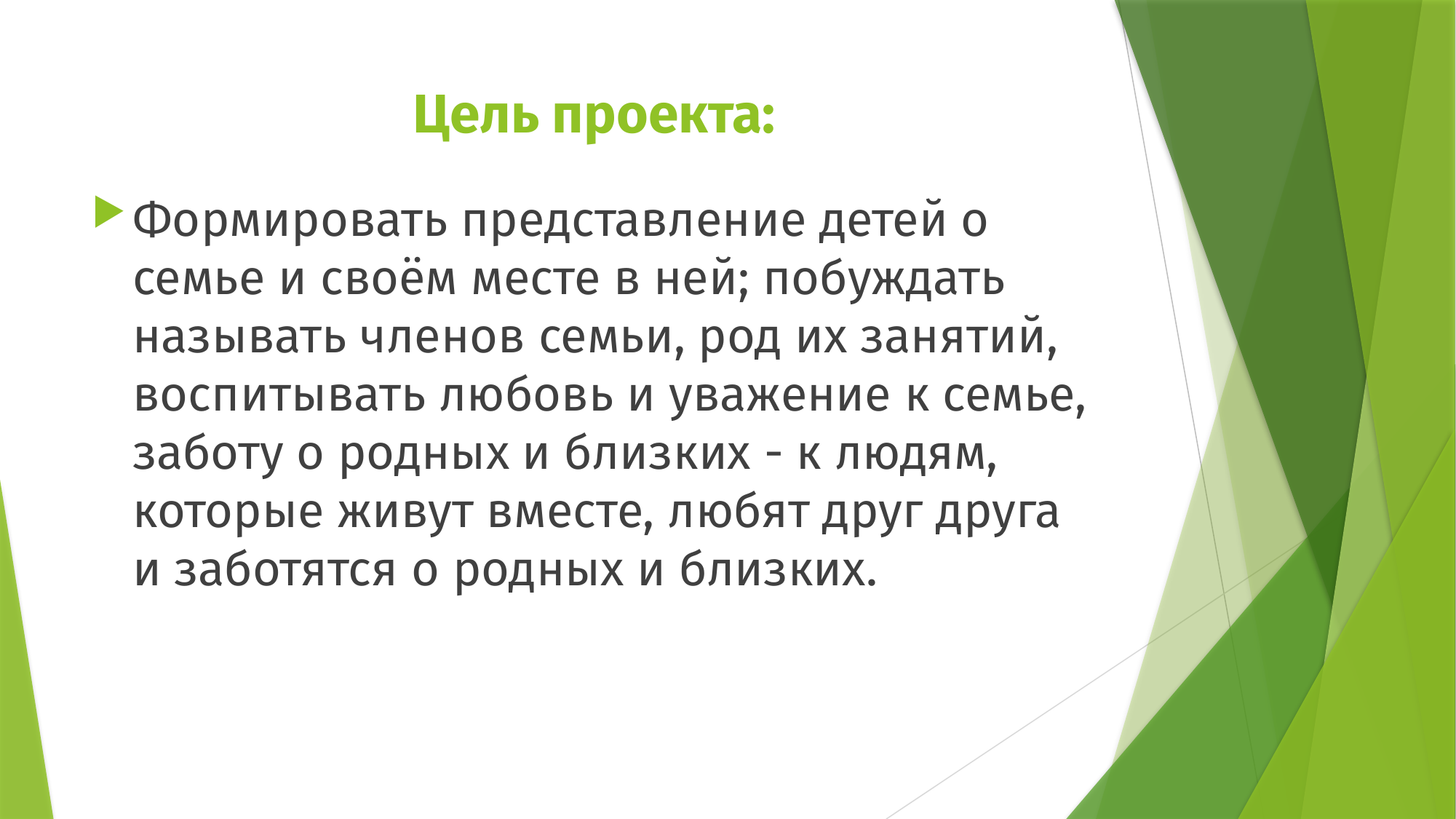

# Цель проекта:
Формировать представление детей о семье и своём месте в ней; побуждать называть членов семьи, род их занятий, воспитывать любовь и уважение к семье, заботу о родных и близких - к людям, которые живут вместе, любят друг друга и заботятся о родных и близких.